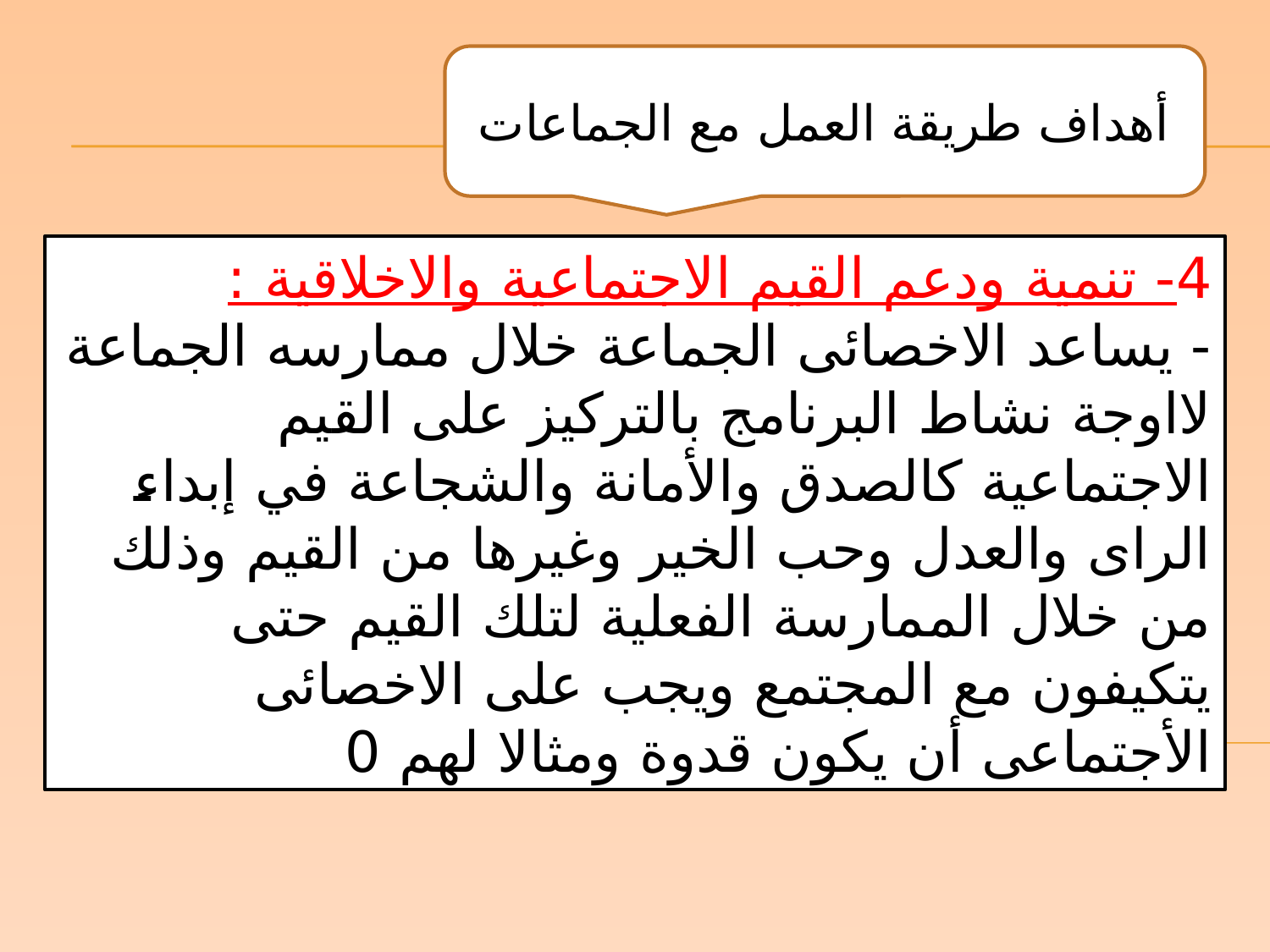

أهداف طريقة العمل مع الجماعات
4- تنمية ودعم القيم الاجتماعية والاخلاقية :
- يساعد الاخصائى الجماعة خلال ممارسه الجماعة لااوجة نشاط البرنامج بالتركيز على القيم الاجتماعية كالصدق والأمانة والشجاعة في إبداء الراى والعدل وحب الخير وغيرها من القيم وذلك من خلال الممارسة الفعلية لتلك القيم حتى يتكيفون مع المجتمع ويجب على الاخصائى الأجتماعى أن يكون قدوة ومثالا لهم 0